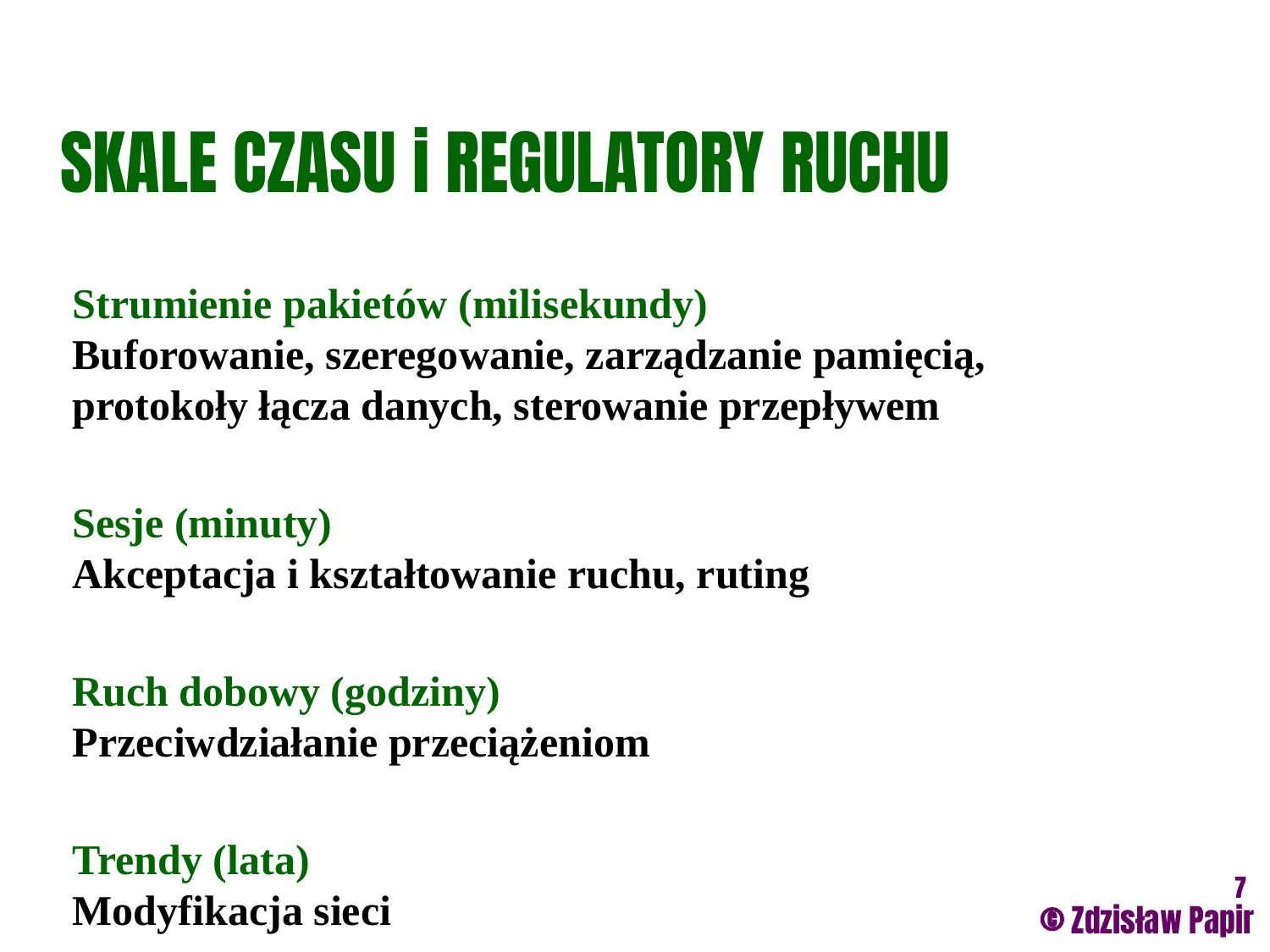

# SKALE CZASU i REGULATORY RUCHU
Strumienie pakietów (milisekundy)
Buforowanie, szeregowanie, zarządzanie pamięcią,
protokoły łącza danych, sterowanie przepływem
Sesje (minuty)
Akceptacja i kształtowanie ruchu, ruting
Ruch dobowy (godziny)
Przeciwdziałanie przeciążeniom
Trendy (lata)
Modyfikacja sieci

7
© Zdzisław Papir